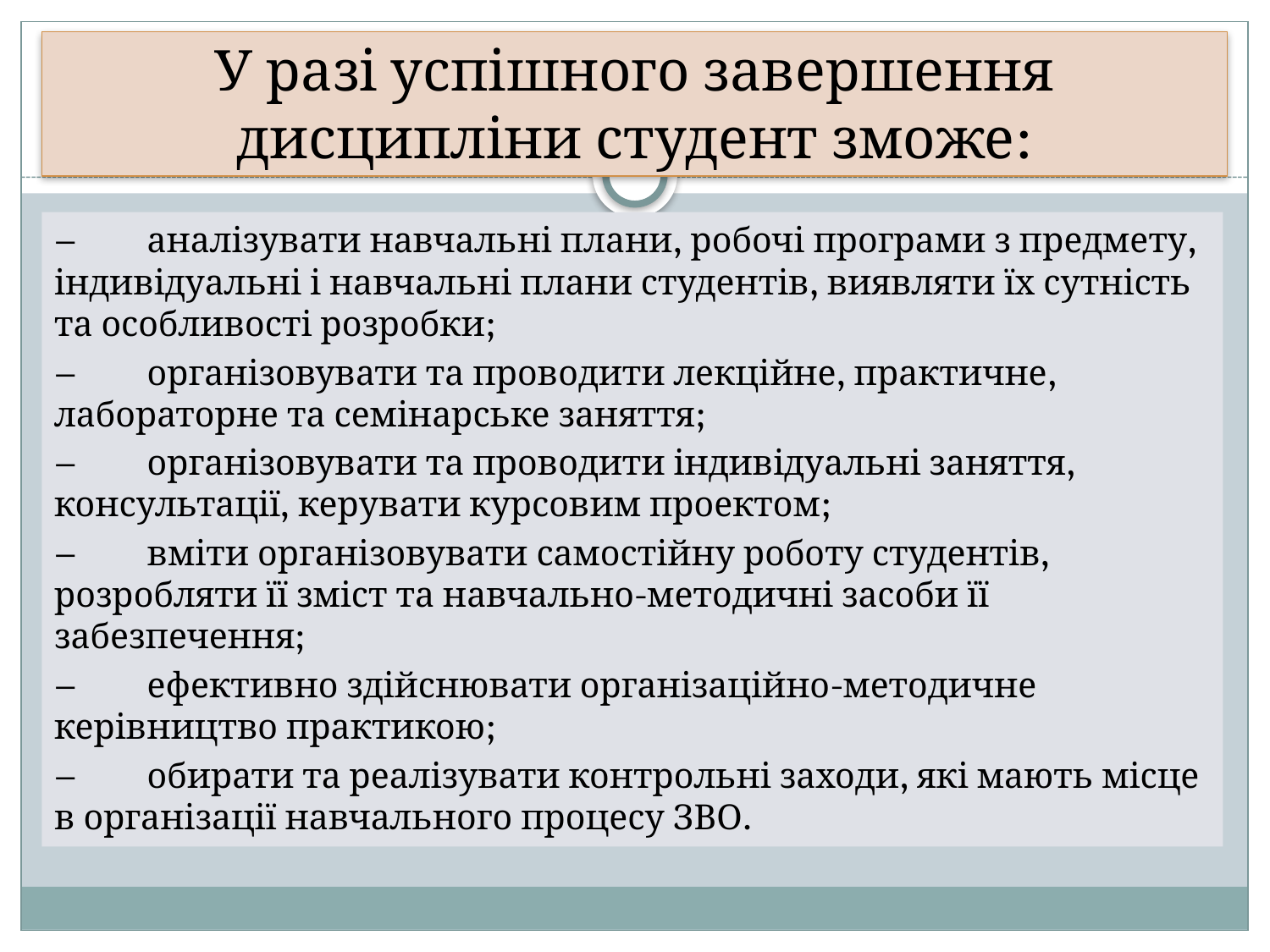

# У разі успішного завершення дисципліни студент зможе:
–	аналізувати навчальні плани, робочі програми з предмету, індивідуальні і навчальні плани студентів, виявляти їх сутність та особливості розробки;
–	організовувати та проводити лекційне, практичне, лабораторне та семінарське заняття;
–	організовувати та проводити індивідуальні заняття, консультації, керувати курсовим проектом;
–	вміти організовувати самостійну роботу студентів, розробляти її зміст та навчально-методичні засоби її забезпечення;
–	ефективно здійснювати організаційно-методичне керівництво практикою;
–	обирати та реалізувати контрольні заходи, які мають місце в організації навчального процесу ЗВО.